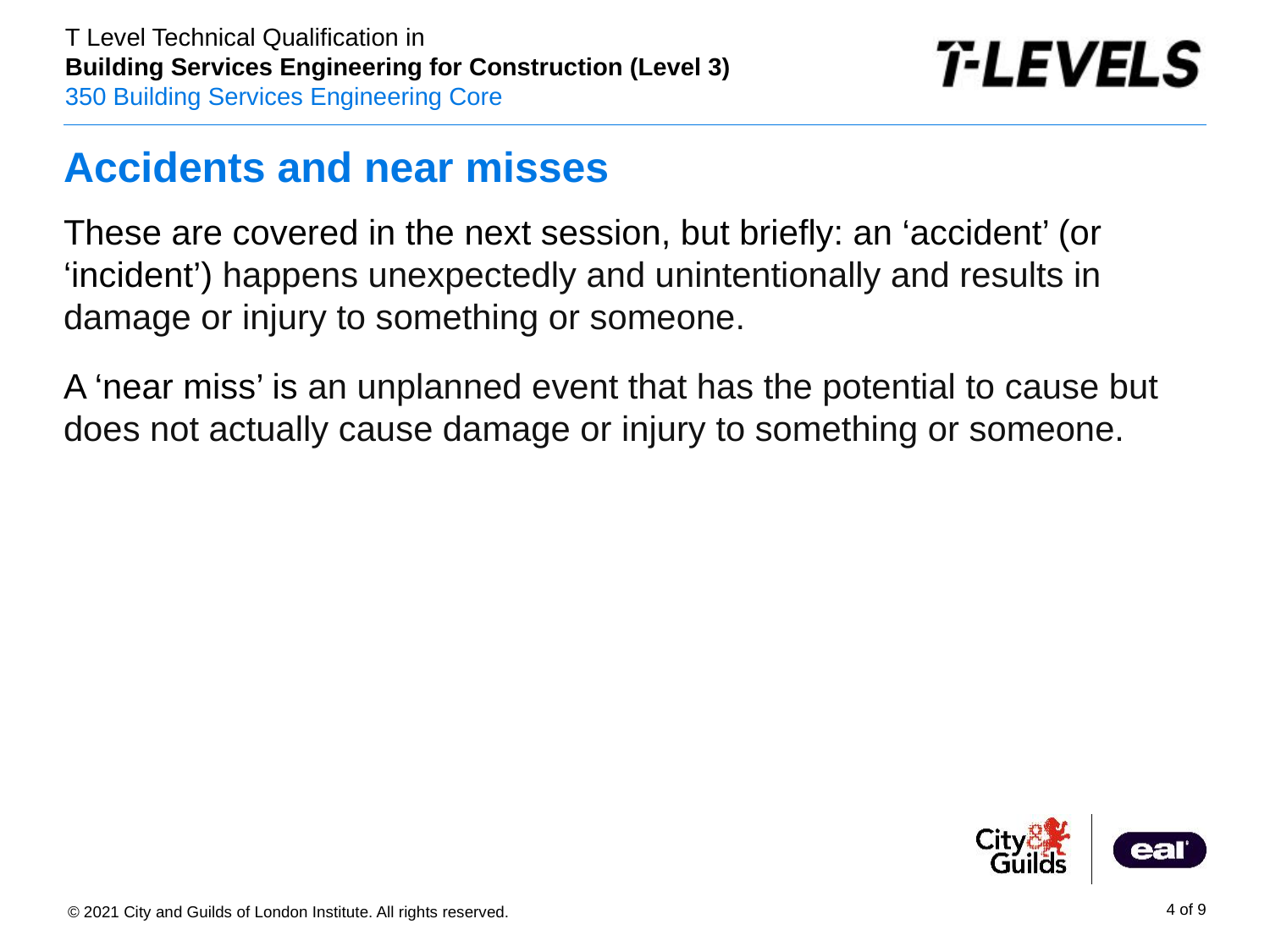

# Accidents and near misses
These are covered in the next session, but briefly: an ‘accident’ (or ‘incident’) happens unexpectedly and unintentionally and results in damage or injury to something or someone.
A ‘near miss’ is an unplanned event that has the potential to cause but does not actually cause damage or injury to something or someone.